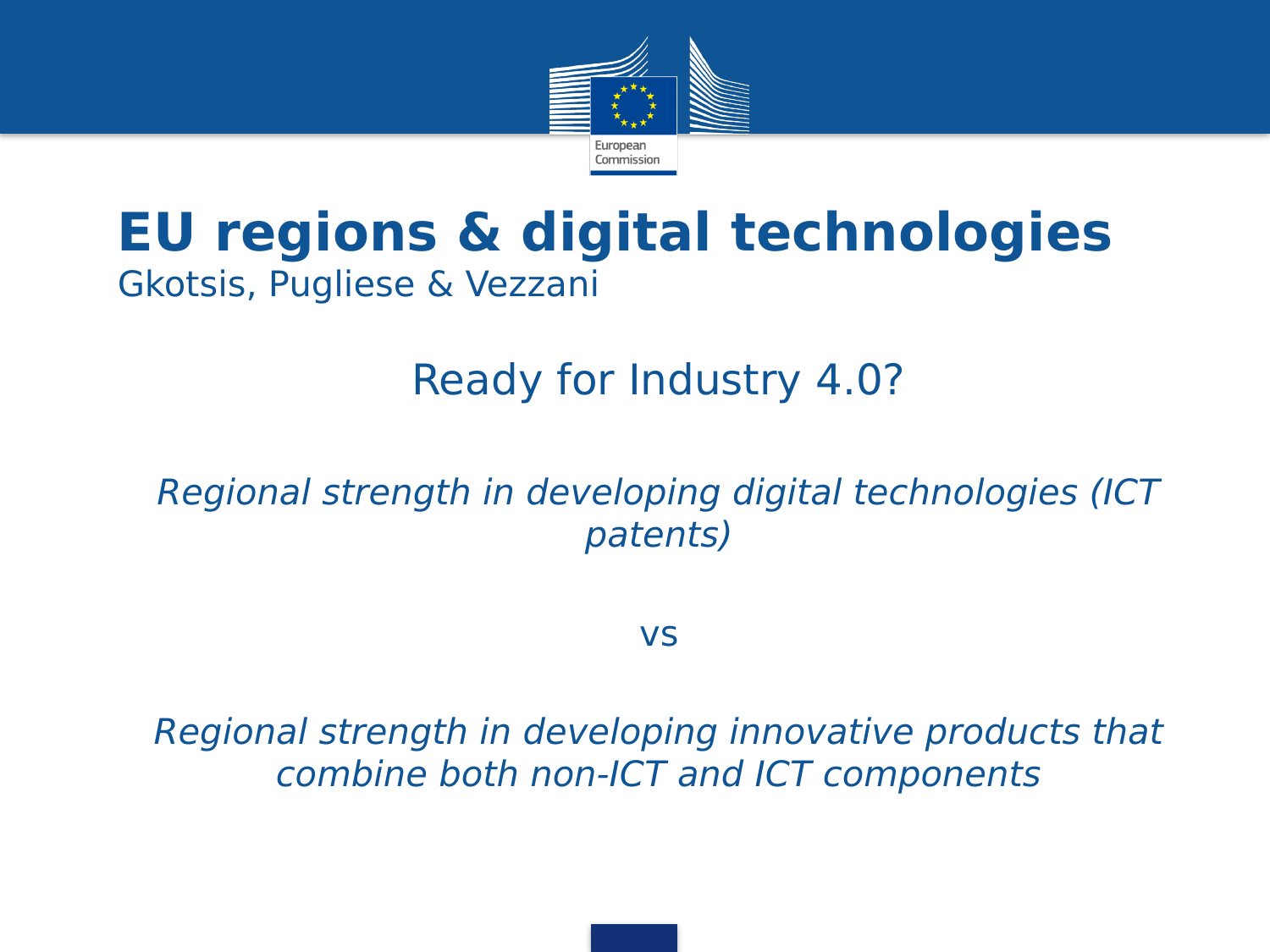

# EU regions & digital technologies Gkotsis, Pugliese & Vezzani
Ready for Industry 4.0?

Regional strength in developing digital technologies (ICT patents)

vs

Regional strength in developing innovative products that combine both non-ICT and ICT components